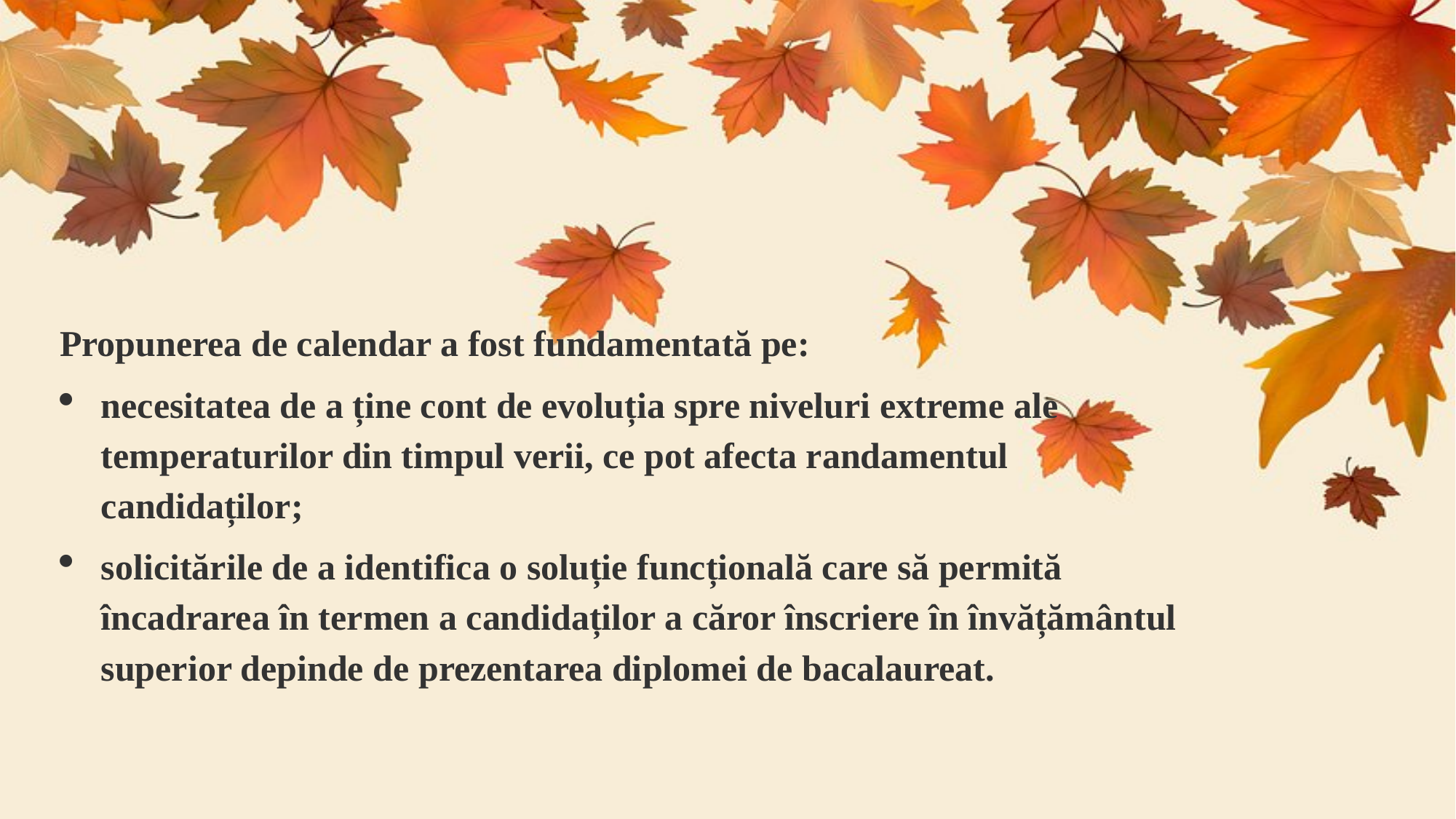

Propunerea de calendar a fost fundamentată pe:
necesitatea de a ține cont de evoluția spre niveluri extreme ale temperaturilor din timpul verii, ce pot afecta randamentul candidaților;
solicitările de a identifica o soluție funcțională care să permită încadrarea în termen a candidaților a căror înscriere în învățământul superior depinde de prezentarea diplomei de bacalaureat.